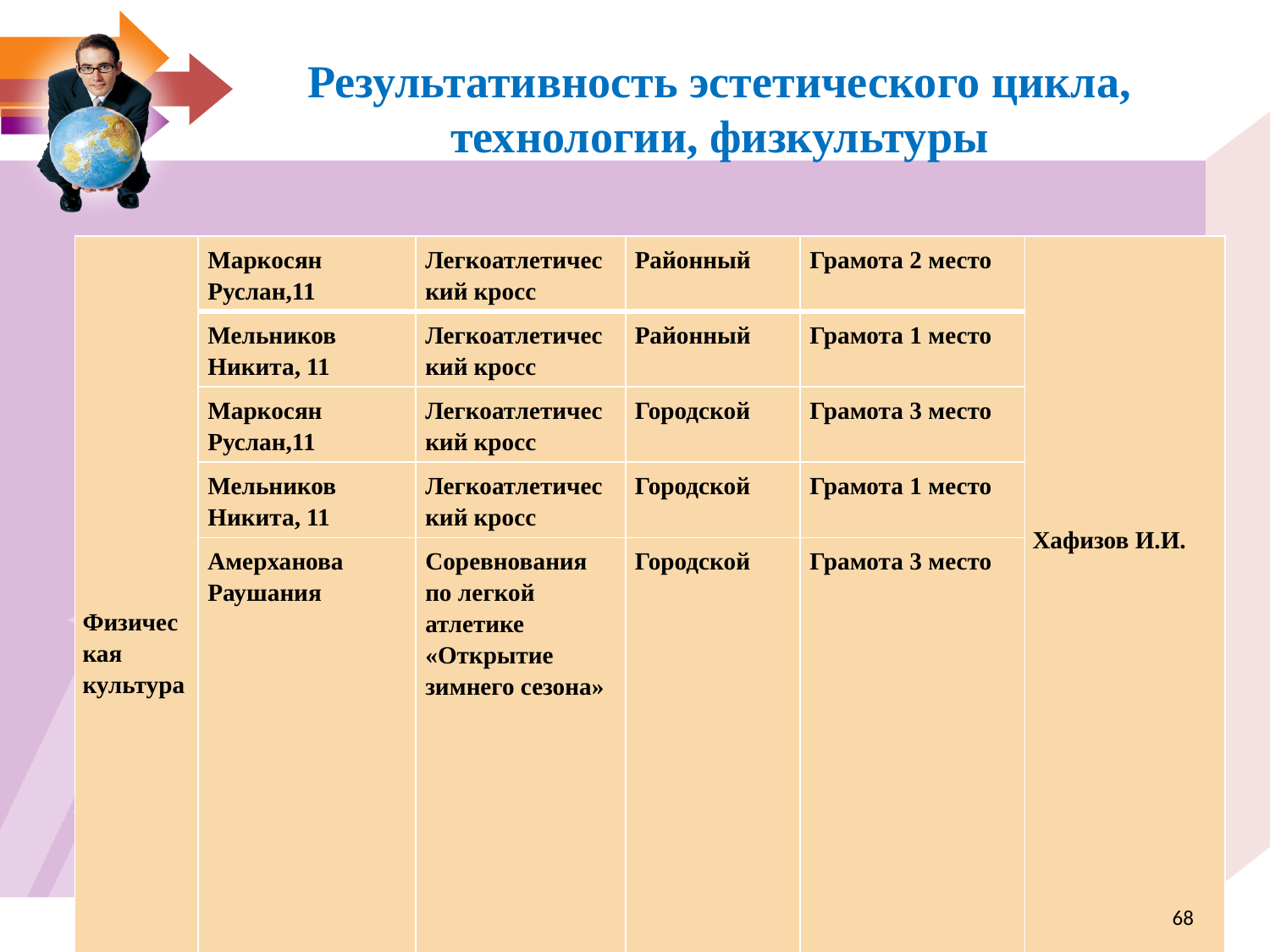

Результативность эстетического цикла, технологии, физкультуры
| Физическая культура | Маркосян Руслан,11 | Легкоатлетический кросс | Районный | Грамота 2 место | Хафизов И.И. |
| --- | --- | --- | --- | --- | --- |
|  | Мельников Никита, 11 | Легкоатлетический кросс | Районный | Грамота 1 место |  |
|  | Маркосян Руслан,11 | Легкоатлетический кросс | Городской | Грамота 3 место |  |
|  | Мельников Никита, 11 | Легкоатлетический кросс | Городской | Грамота 1 место |  |
|  | Амерханова Раушания | Соревнования по легкой атлетике «Открытие зимнего сезона» | Городской | Грамота 3 место |  |
68